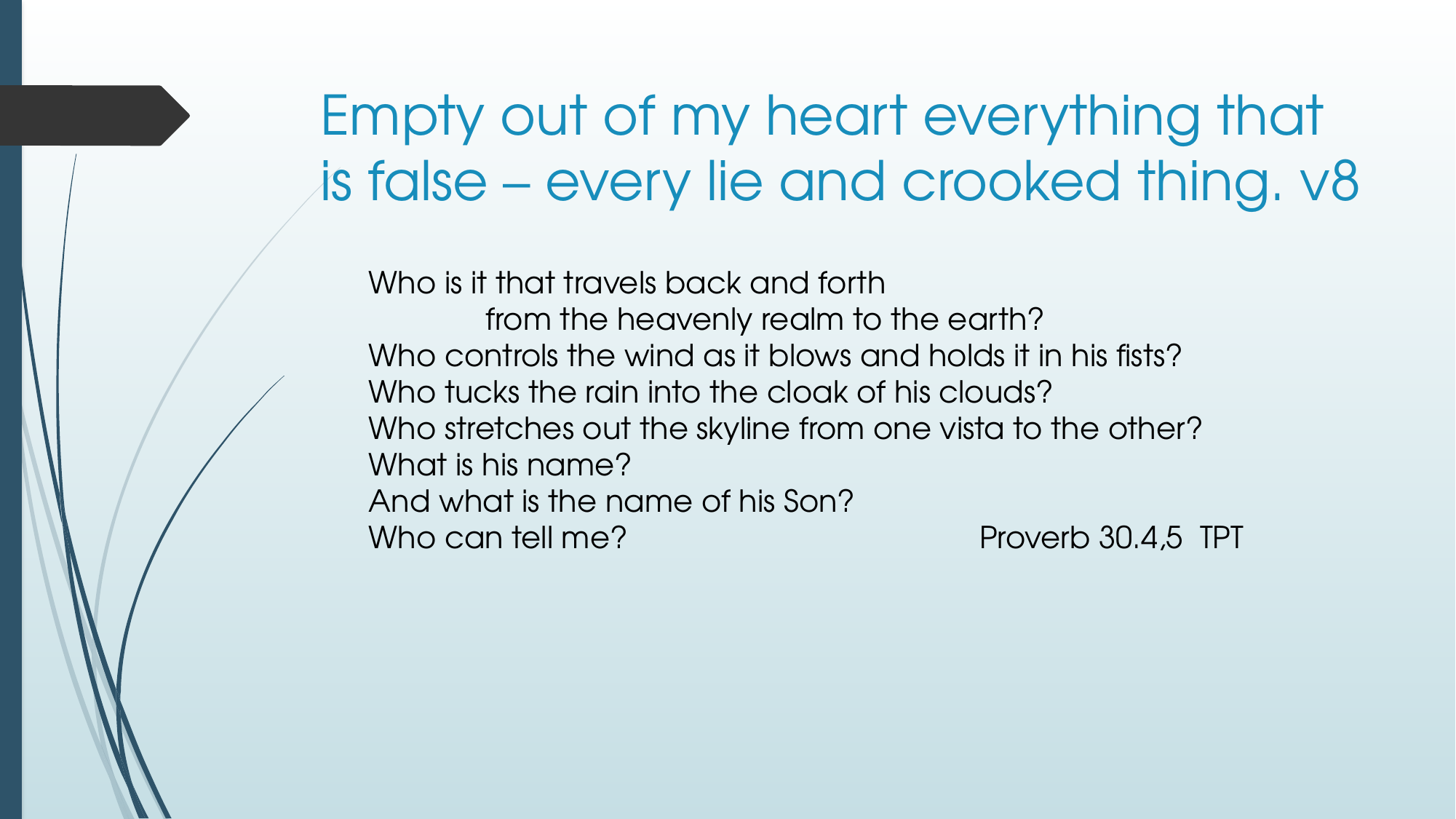

# Empty out of my heart everything that is false – every lie and crooked thing. v8
    Who is it that travels back and forth
                  from the heavenly realm to the earth?
    Who controls the wind as it blows and holds it in his fists?
    Who tucks the rain into the cloak of his clouds?
    Who stretches out the skyline from one vista to the other?
    What is his name?
    And what is the name of his Son?
    Who can tell me?                                          Proverb 30.4,5  TPT